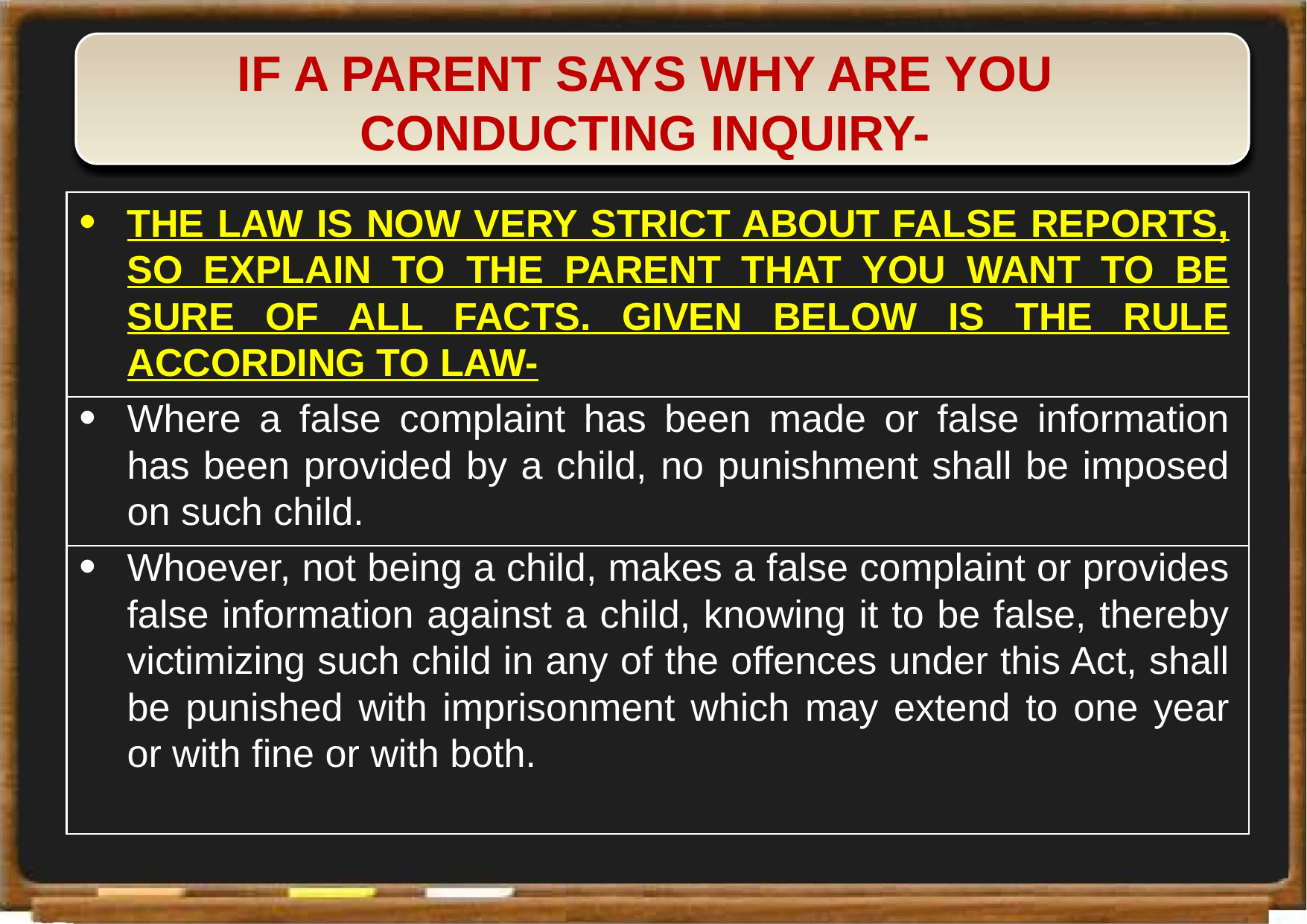

# IF A PARENT SAYS WHY ARE YOU CONDUCTING INQUIRY-

THE LAW IS NOW VERY STRICT ABOUT FALSE REPORTS, SO EXPLAIN TO THE PARENT THAT YOU WANT TO BE SURE OF ALL FACTS. GIVEN BELOW IS THE RULE ACCORDING TO LAW-
Where a false complaint has been made or false information has been provided by a child, no punishment shall be imposed on such child.
Whoever, not being a child, makes a false complaint or provides false information against a child, knowing it to be false, thereby victimizing such child in any of the offences under this Act, shall be punished with imprisonment which may extend to one year or with fine or with both.